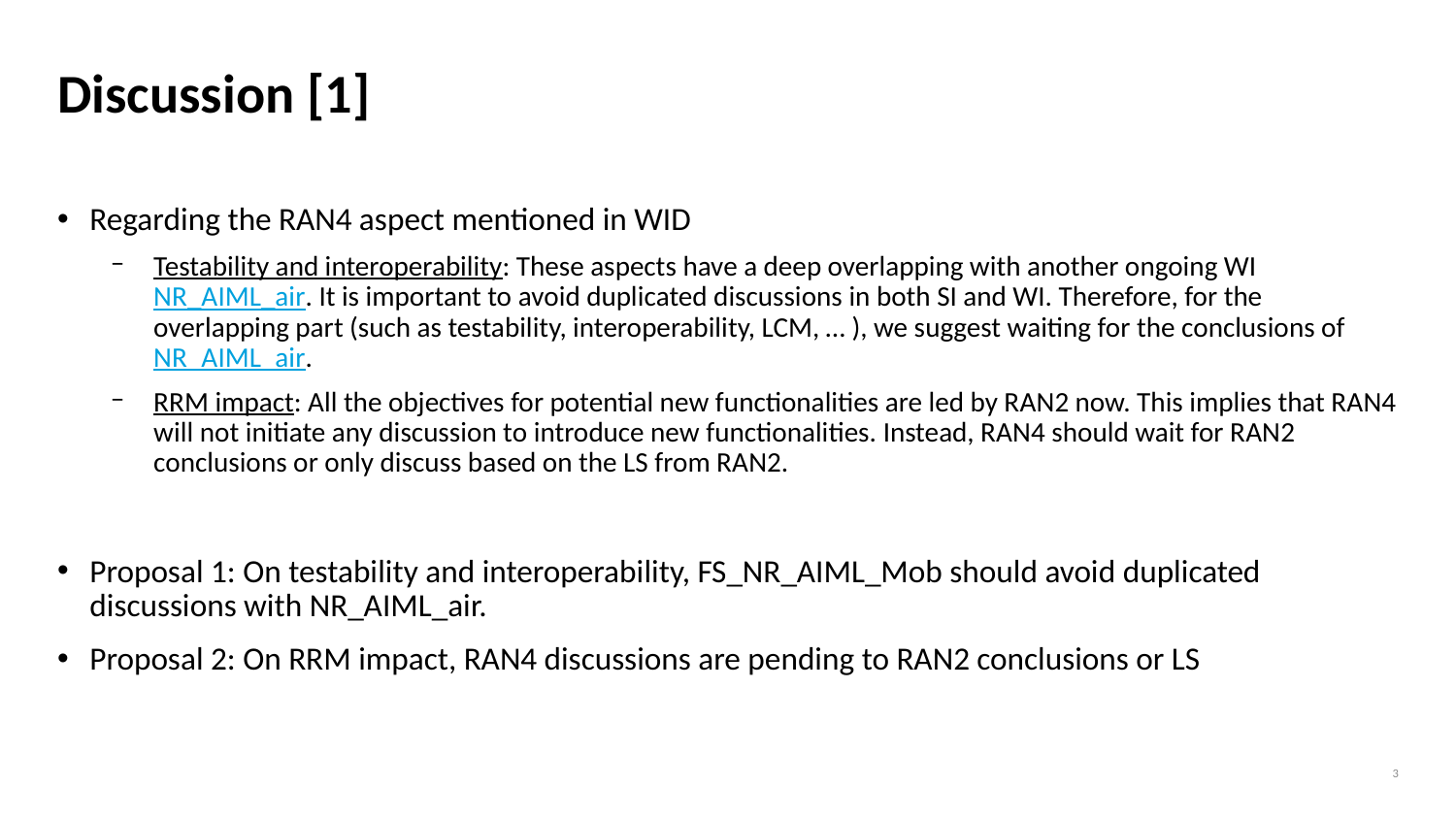

# Discussion [1]
Regarding the RAN4 aspect mentioned in WID
Testability and interoperability: These aspects have a deep overlapping with another ongoing WI NR_AIML_air. It is important to avoid duplicated discussions in both SI and WI. Therefore, for the overlapping part (such as testability, interoperability, LCM, … ), we suggest waiting for the conclusions of NR_AIML_air.
RRM impact: All the objectives for potential new functionalities are led by RAN2 now. This implies that RAN4 will not initiate any discussion to introduce new functionalities. Instead, RAN4 should wait for RAN2 conclusions or only discuss based on the LS from RAN2.

Proposal 1: On testability and interoperability, FS_NR_AIML_Mob should avoid duplicated discussions with NR_AIML_air.
Proposal 2: On RRM impact, RAN4 discussions are pending to RAN2 conclusions or LS
3